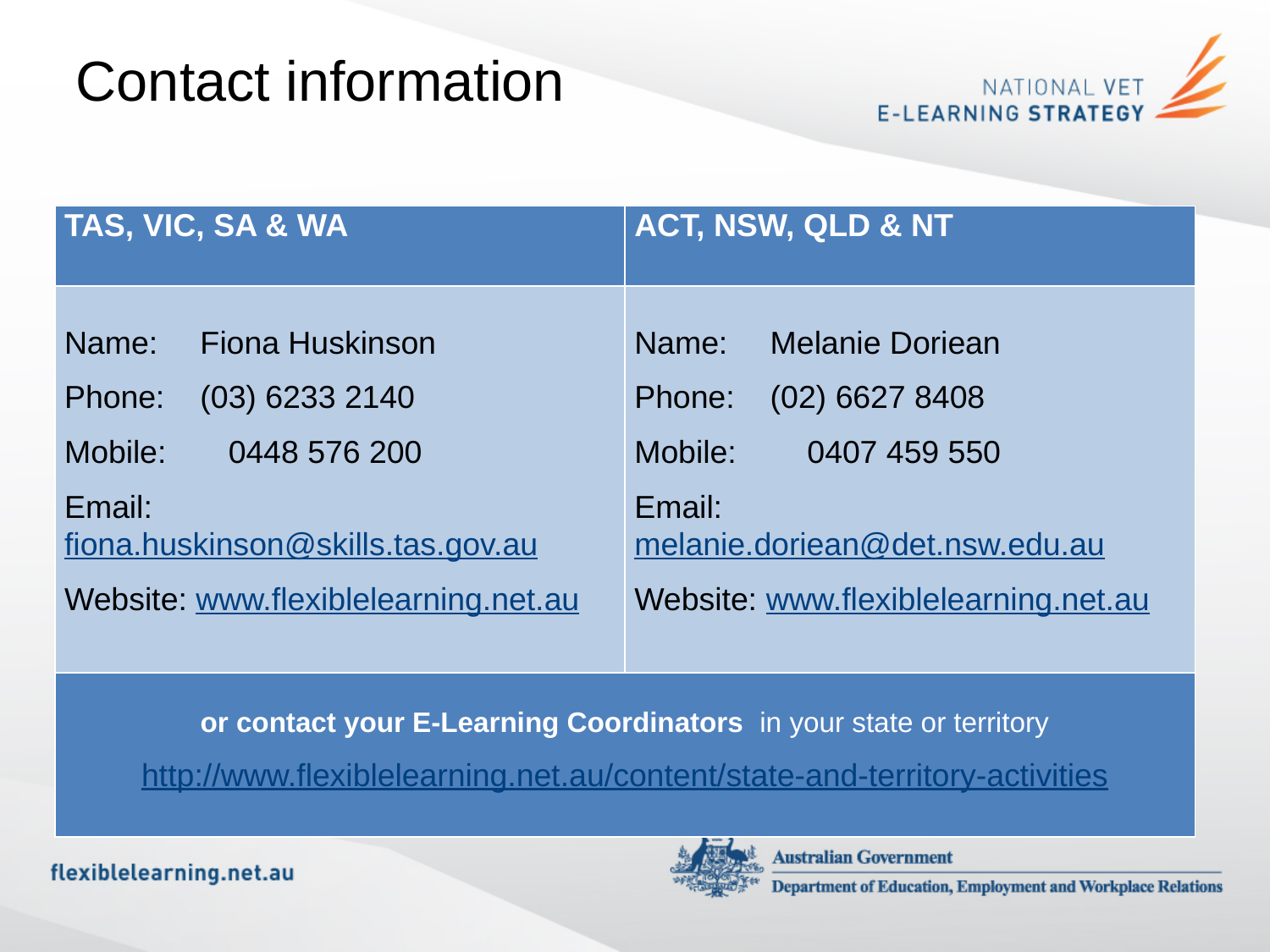

Contact information

| TAS, VIC, SA & WA | ACT, NSW, QLD & NT |
| --- | --- |
| Name: Fiona Huskinson Phone: (03) 6233 2140 Mobile: 0448 576 200 Email: fiona.huskinson@skills.tas.gov.au Website: www.flexiblelearning.net.au | Name: Melanie Doriean Phone: (02) 6627 8408 Mobile: 0407 459 550 Email: melanie.doriean@det.nsw.edu.au Website: www.flexiblelearning.net.au |
| or contact your E-Learning Coordinators in your state or territory http://www.flexiblelearning.net.au/content/state-and-territory-activities |  |